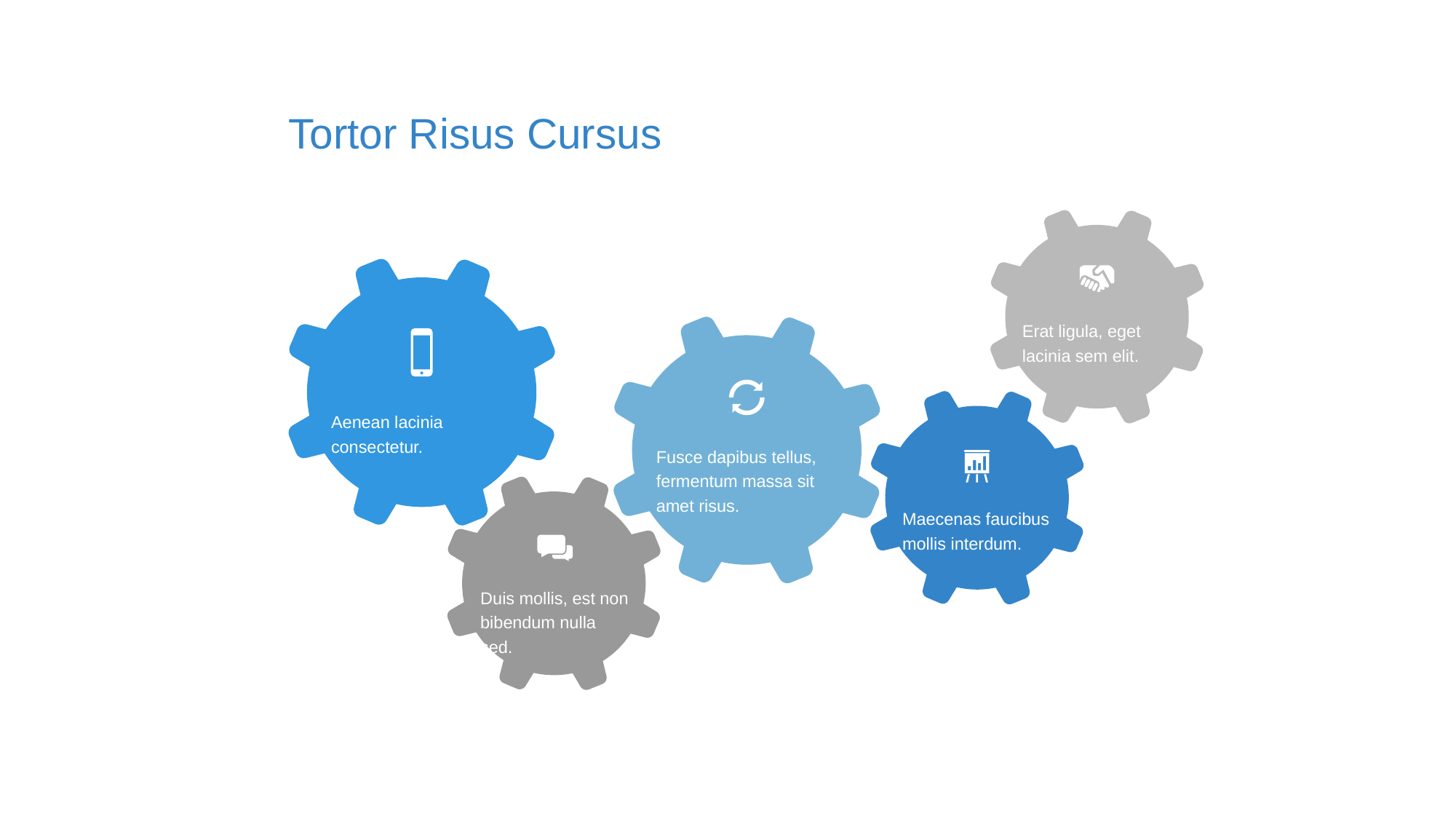

Tortor Risus Cursus

Erat ligula, eget lacinia sem elit.

Aenean lacinia consectetur.

Fusce dapibus tellus, fermentum massa sit amet risus.

Maecenas faucibus mollis interdum.

Duis mollis, est non bibendum nulla sed.